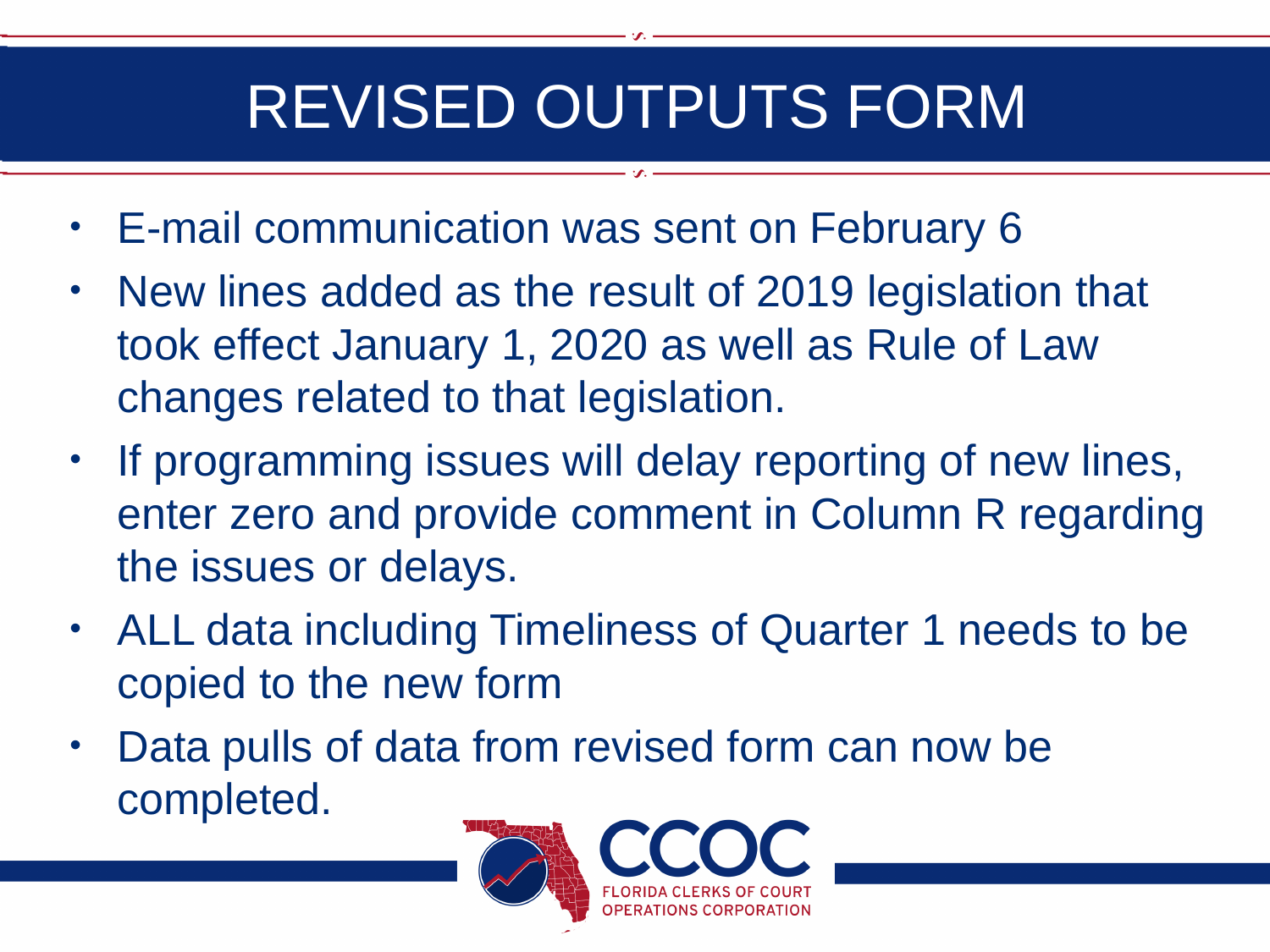

# REVISED OUTPUTS FORM
E-mail communication was sent on February 6
New lines added as the result of 2019 legislation that took effect January 1, 2020 as well as Rule of Law changes related to that legislation.
If programming issues will delay reporting of new lines, enter zero and provide comment in Column R regarding the issues or delays.
ALL data including Timeliness of Quarter 1 needs to be copied to the new form
Data pulls of data from revised form can now be completed.